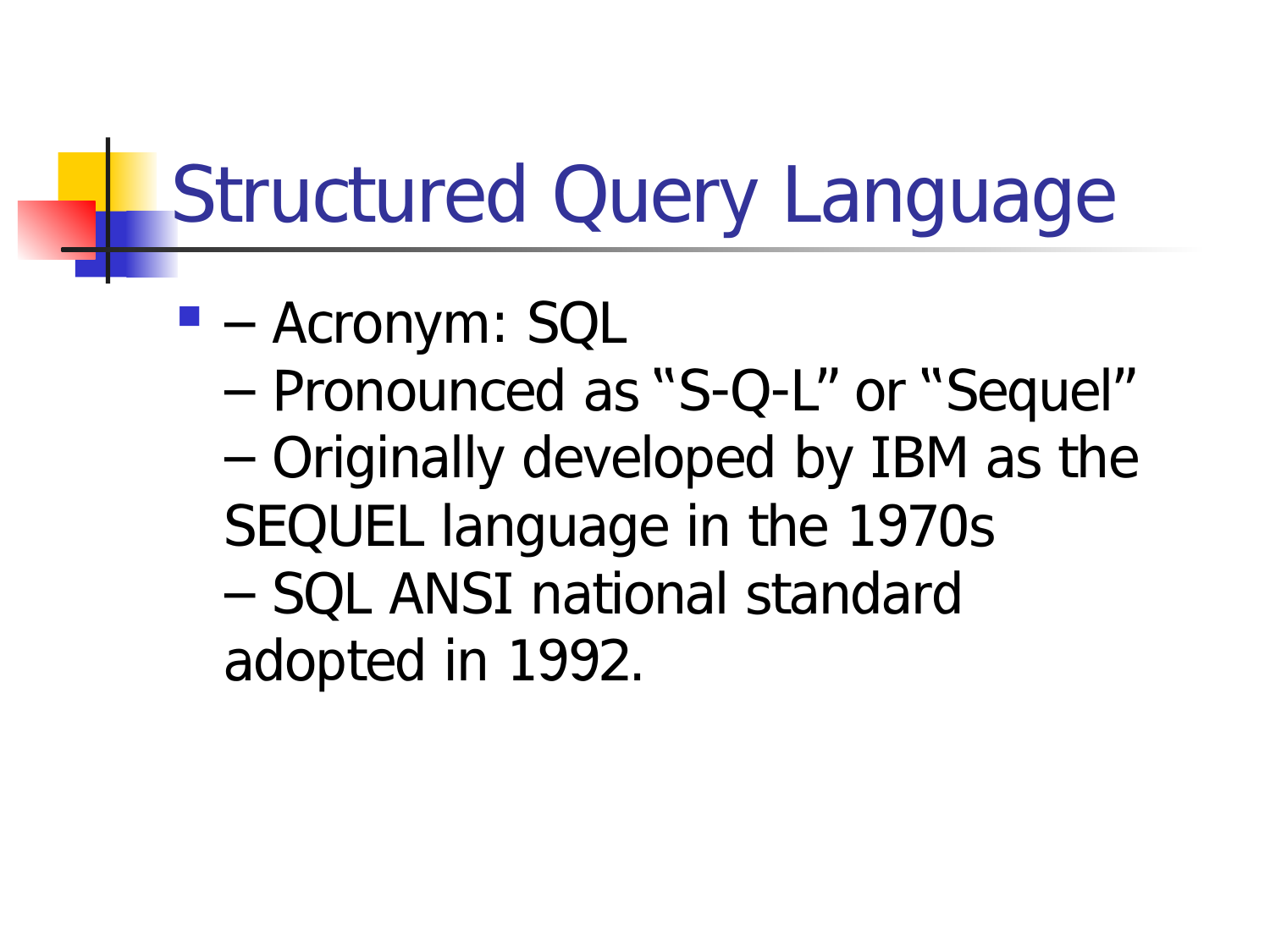

# Structured Query Language
– Acronym: SQL
– Pronounced as “S-Q-L” or “Sequel”
– Originally developed by IBM as the
SEQUEL language in the 1970s
– SQL ANSI national standard
adopted in 1992.